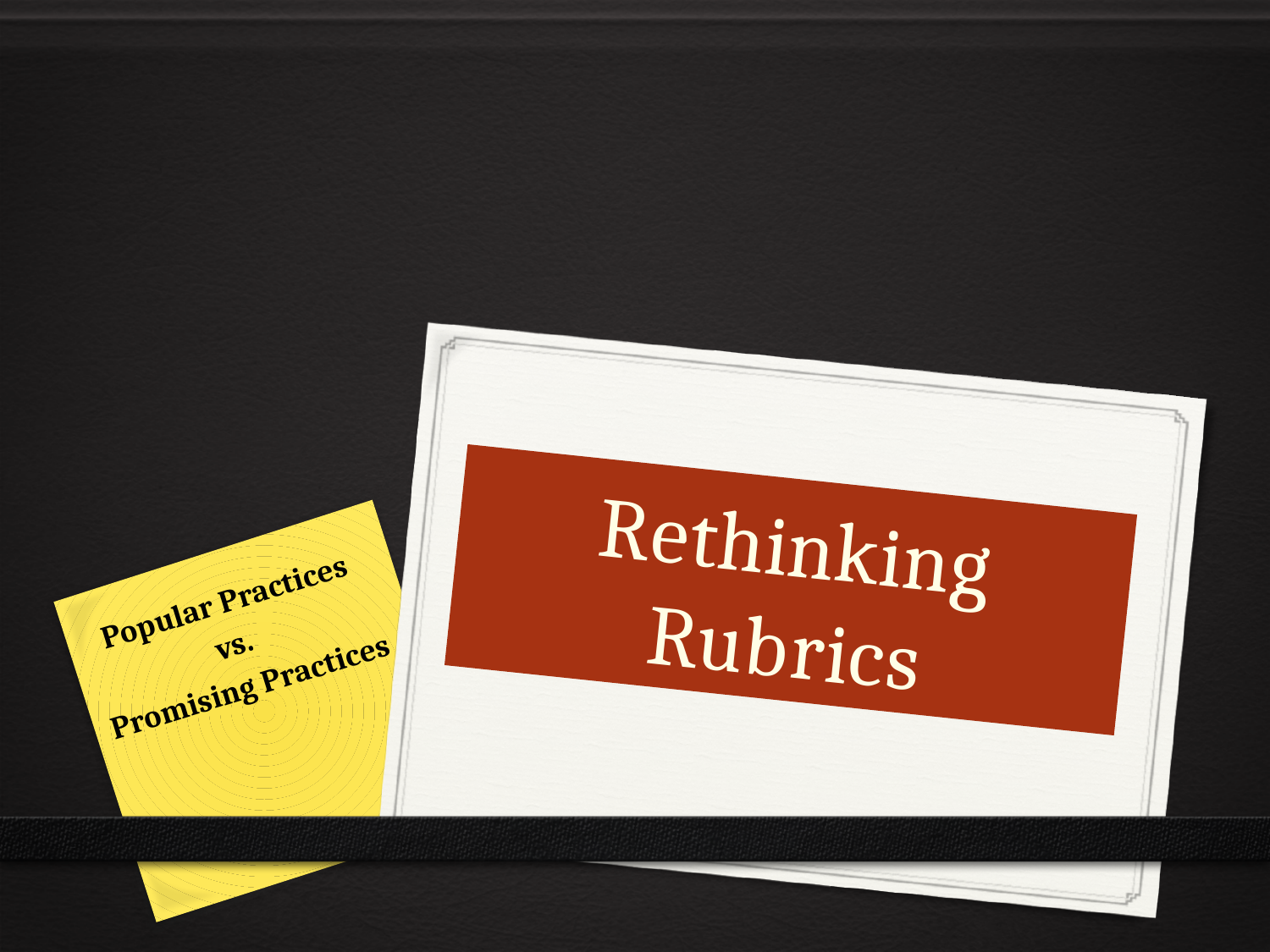

# Rethinking Rubrics
Popular Practices
vs.
Promising Practices